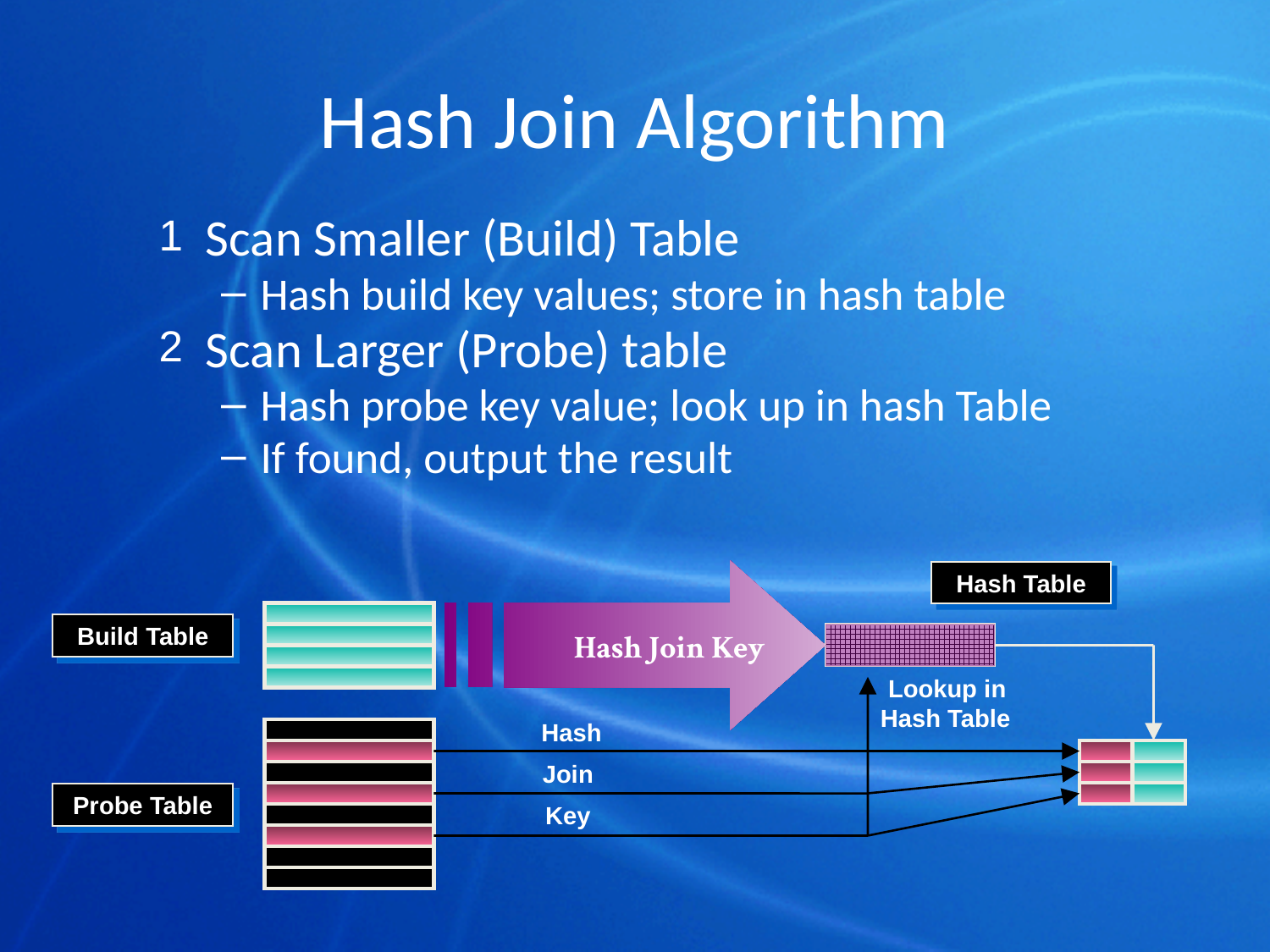

# Hash Join Algorithm
Scan Smaller (Build) Table
Hash build key values; store in hash table
Scan Larger (Probe) table
Hash probe key value; look up in hash Table
If found, output the result
Hash Join Key
Hash Table

Build Table

 Lookup in
Hash Table

 Hash
Join
Key

Probe Table